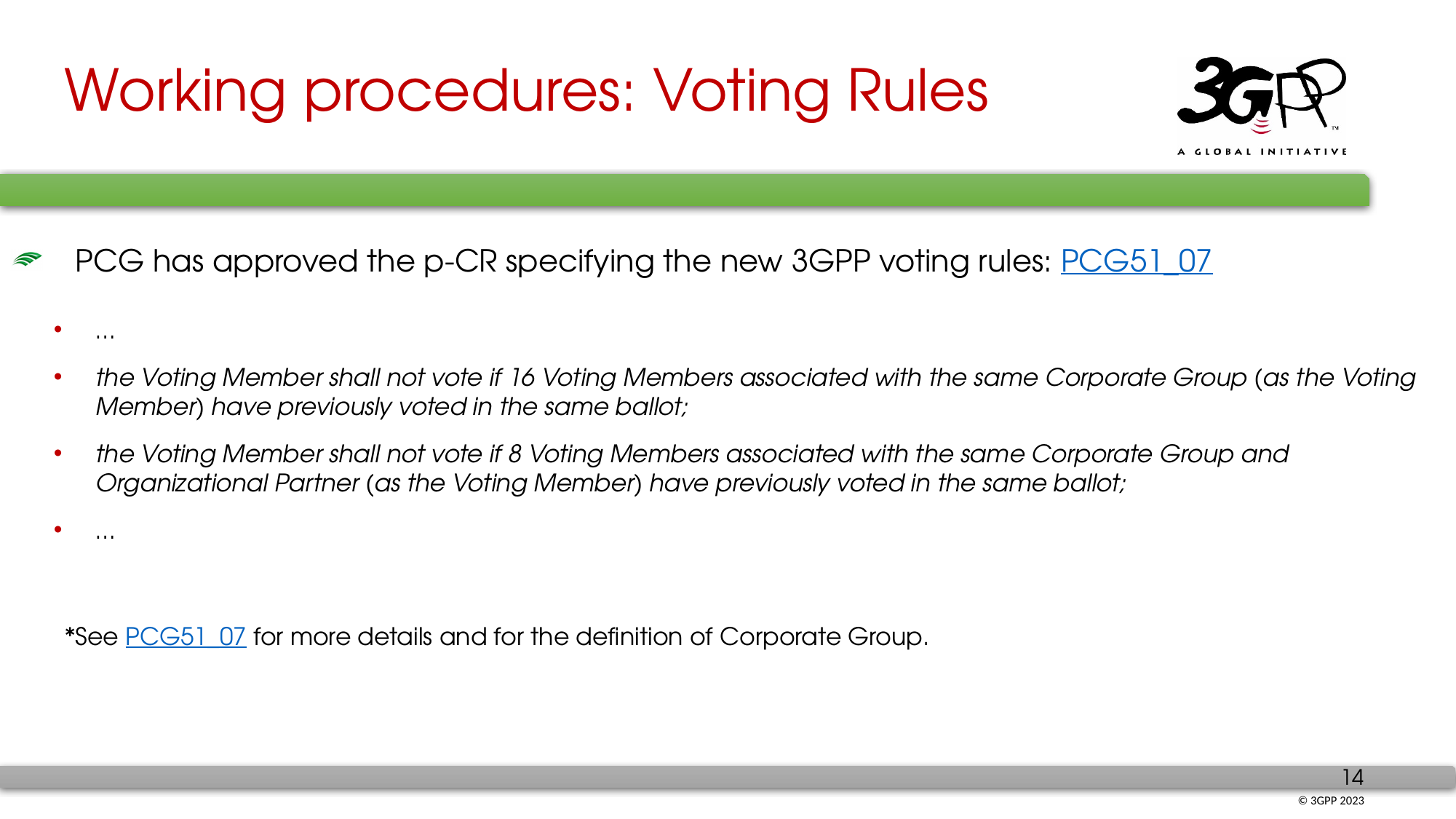

# Working procedures: Voting Rules
PCG has approved the p-CR specifying the new 3GPP voting rules: PCG51_07
…
the Voting Member shall not vote if 16 Voting Members associated with the same Corporate Group (as the Voting Member) have previously voted in the same ballot;
the Voting Member shall not vote if 8 Voting Members associated with the same Corporate Group and Organizational Partner (as the Voting Member) have previously voted in the same ballot;
…

*See PCG51_07 for more details and for the definition of Corporate Group.